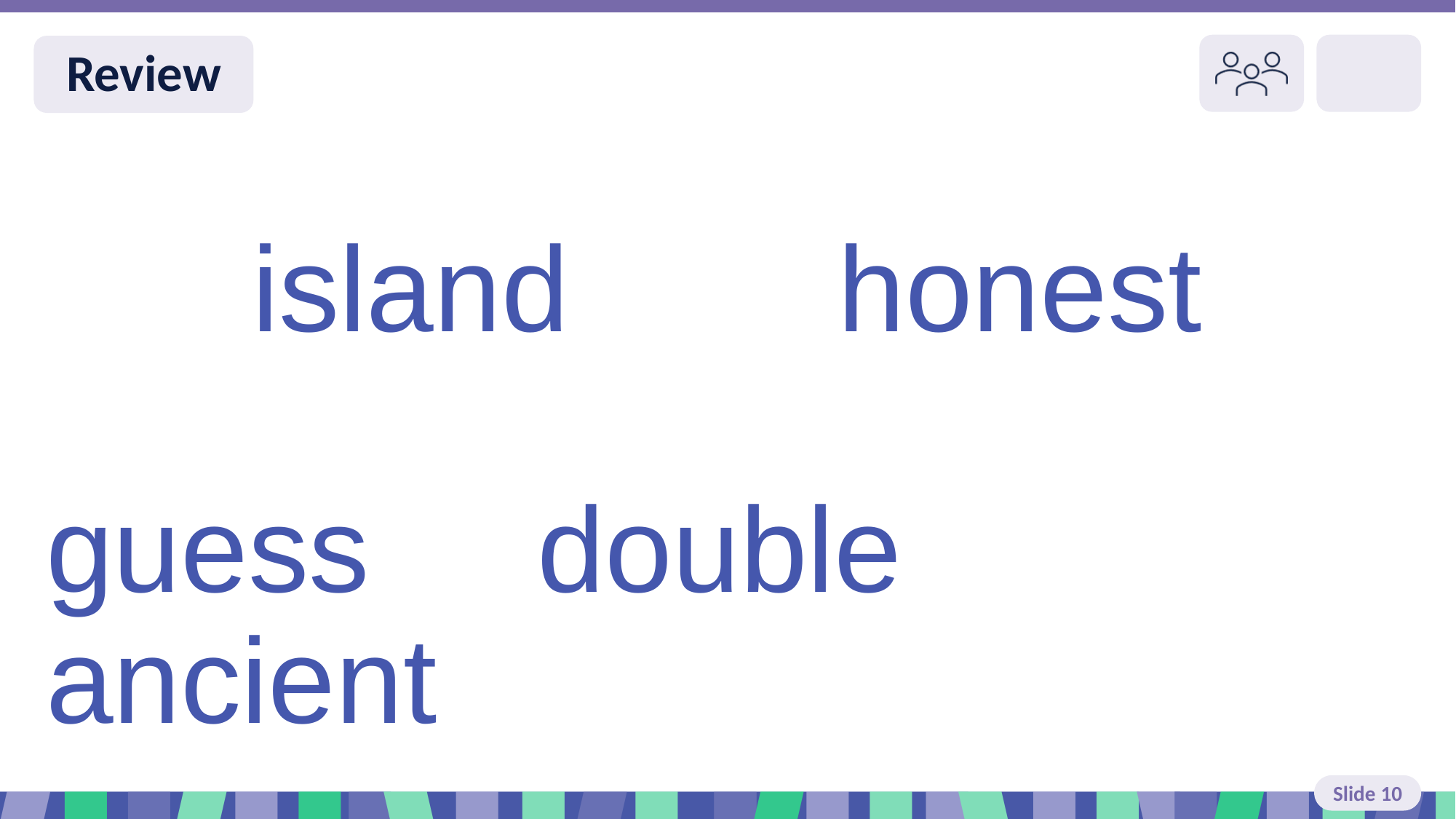

Slide 10 Review You do
island        honest
guess     double     ancient